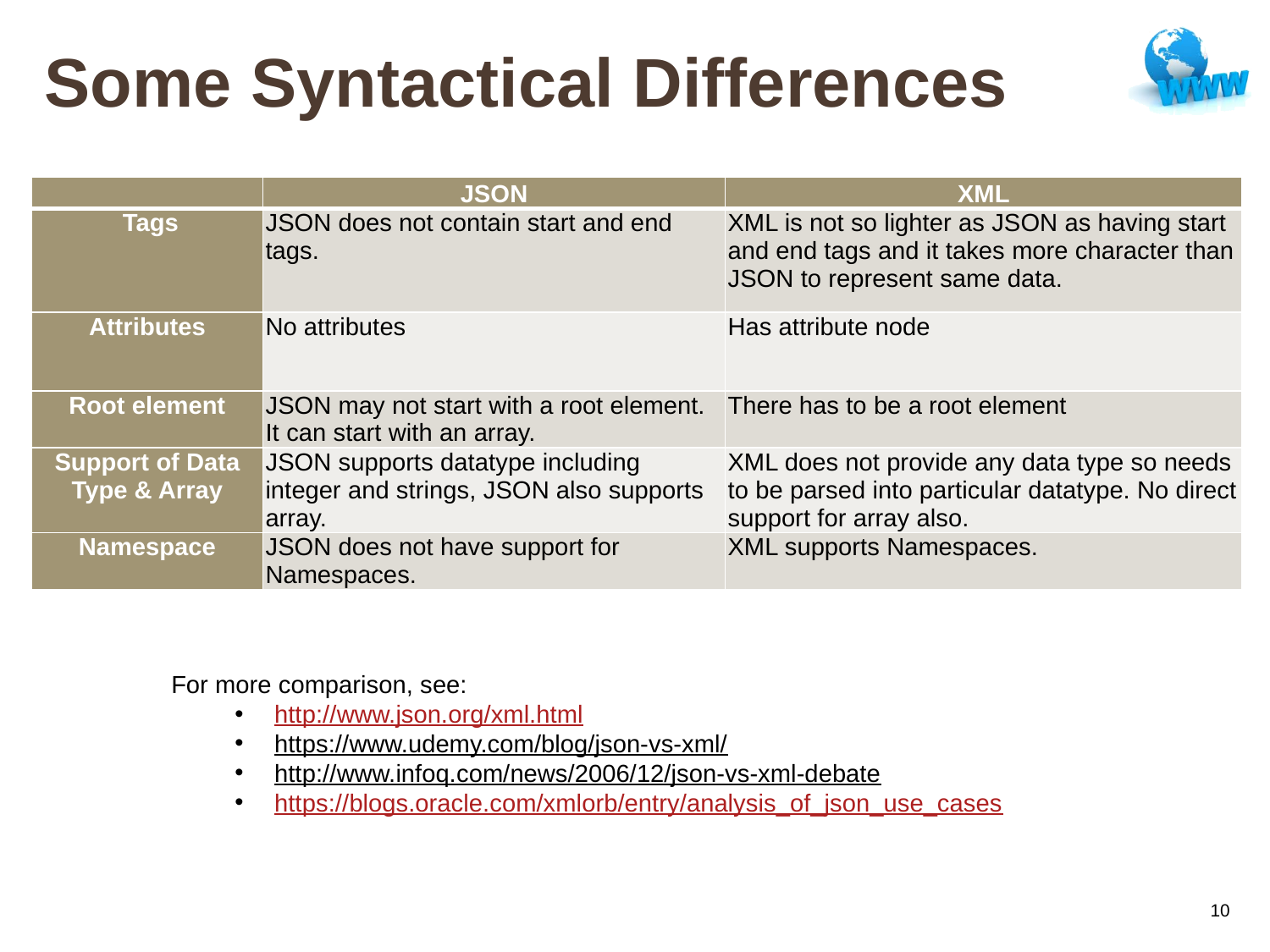

# Some Syntactical Differences
|  | JSON | XML |
| --- | --- | --- |
| Tags | JSON does not contain start and end tags. | XML is not so lighter as JSON as having start and end tags and it takes more character than JSON to represent same data. |
| Attributes | No attributes | Has attribute node |
| Root element | JSON may not start with a root element. It can start with an array. | There has to be a root element |
| Support of Data Type & Array | JSON supports datatype including integer and strings, JSON also supports array. | XML does not provide any data type so needs to be parsed into particular datatype. No direct support for array also. |
| Namespace | JSON does not have support for Namespaces. | XML supports Namespaces. |
For more comparison, see:
http://www.json.org/xml.html
https://www.udemy.com/blog/json-vs-xml/
http://www.infoq.com/news/2006/12/json-vs-xml-debate
https://blogs.oracle.com/xmlorb/entry/analysis_of_json_use_cases
10